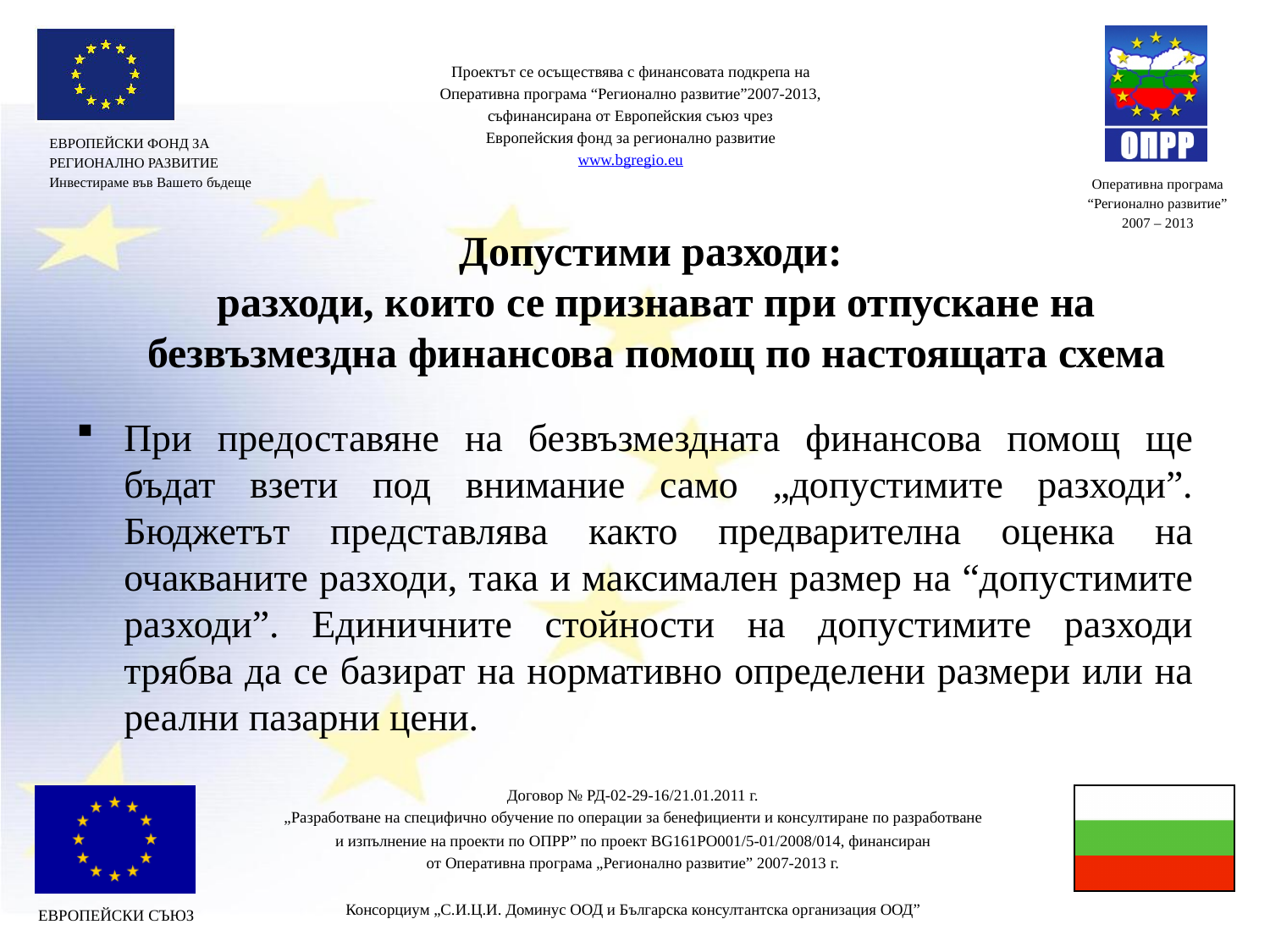

# Допустими разходи: разходи, които се признават при отпускане на безвъзмездна финансова помощ по настоящата схема
При предоставяне на безвъзмездната финансова помощ ще бъдат взети под внимание само „допустимите разходи”. Бюджетът представлява както предварителна оценка на очакваните разходи, така и максимален размер на “допустимите разходи”. Единичните стойности на допустимите разходи трябва да се базират на нормативно определени размери или на реални пазарни цени.